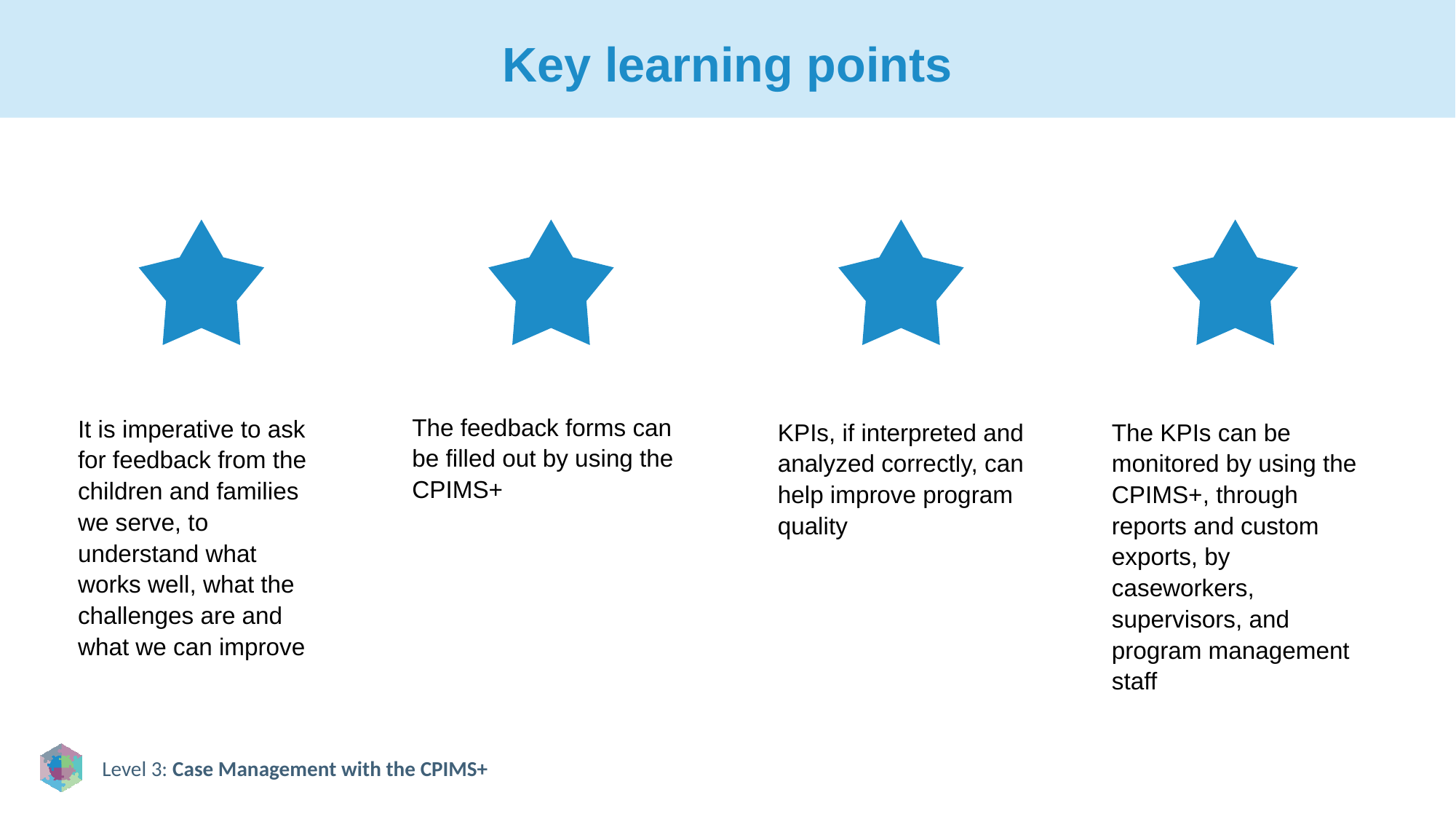

# Key learning points

The feedback forms can be filled out by using the CPIMS+
It is imperative to ask for feedback from the children and families we serve, to understand what works well, what the challenges are and what we can improve
KPIs, if interpreted and analyzed correctly, can help improve program quality
The KPIs can be monitored by using the CPIMS+, through reports and custom exports, by caseworkers, supervisors, and program management staff